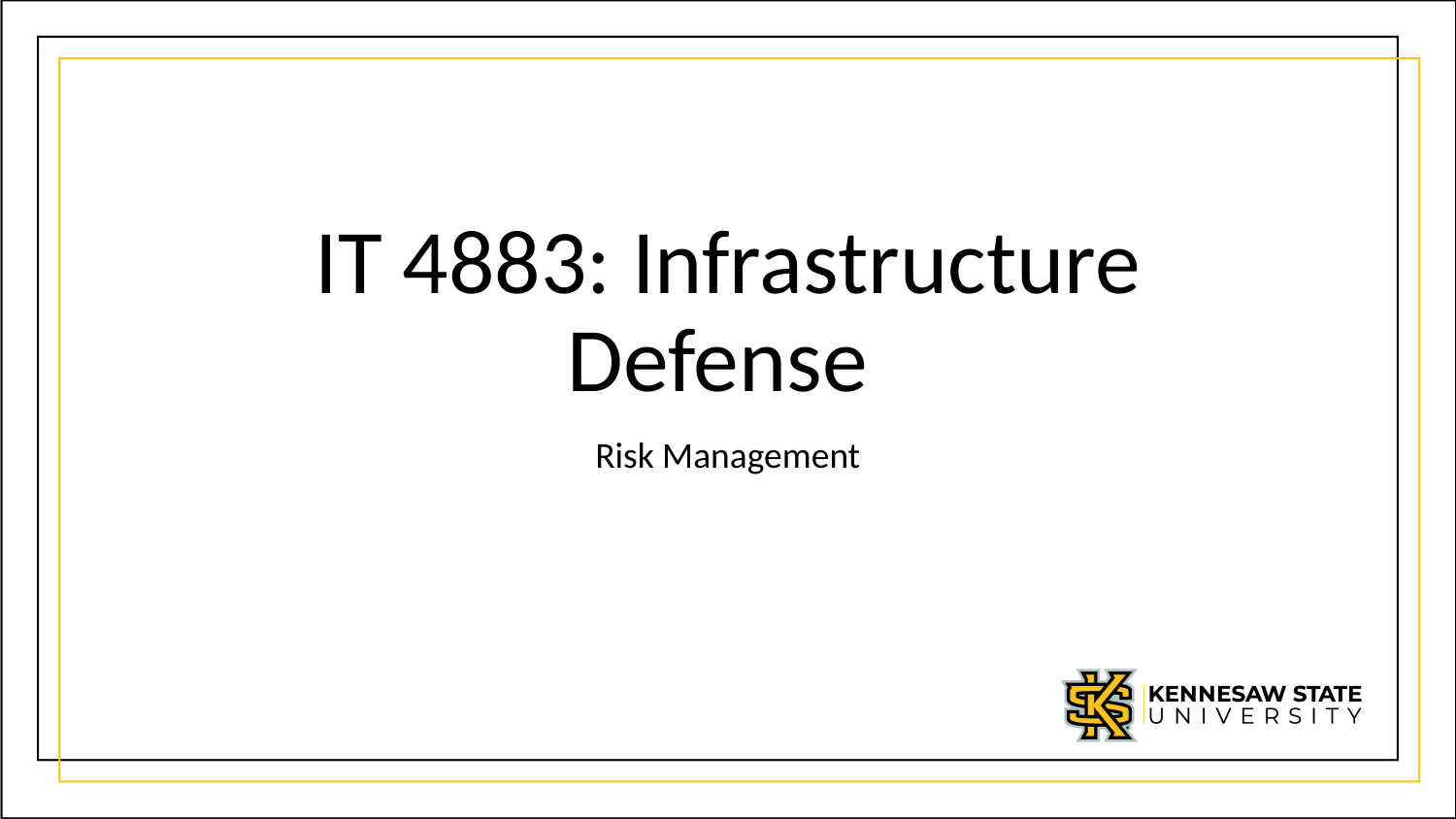

# IT 4883: Infrastructure Defense
Risk Management